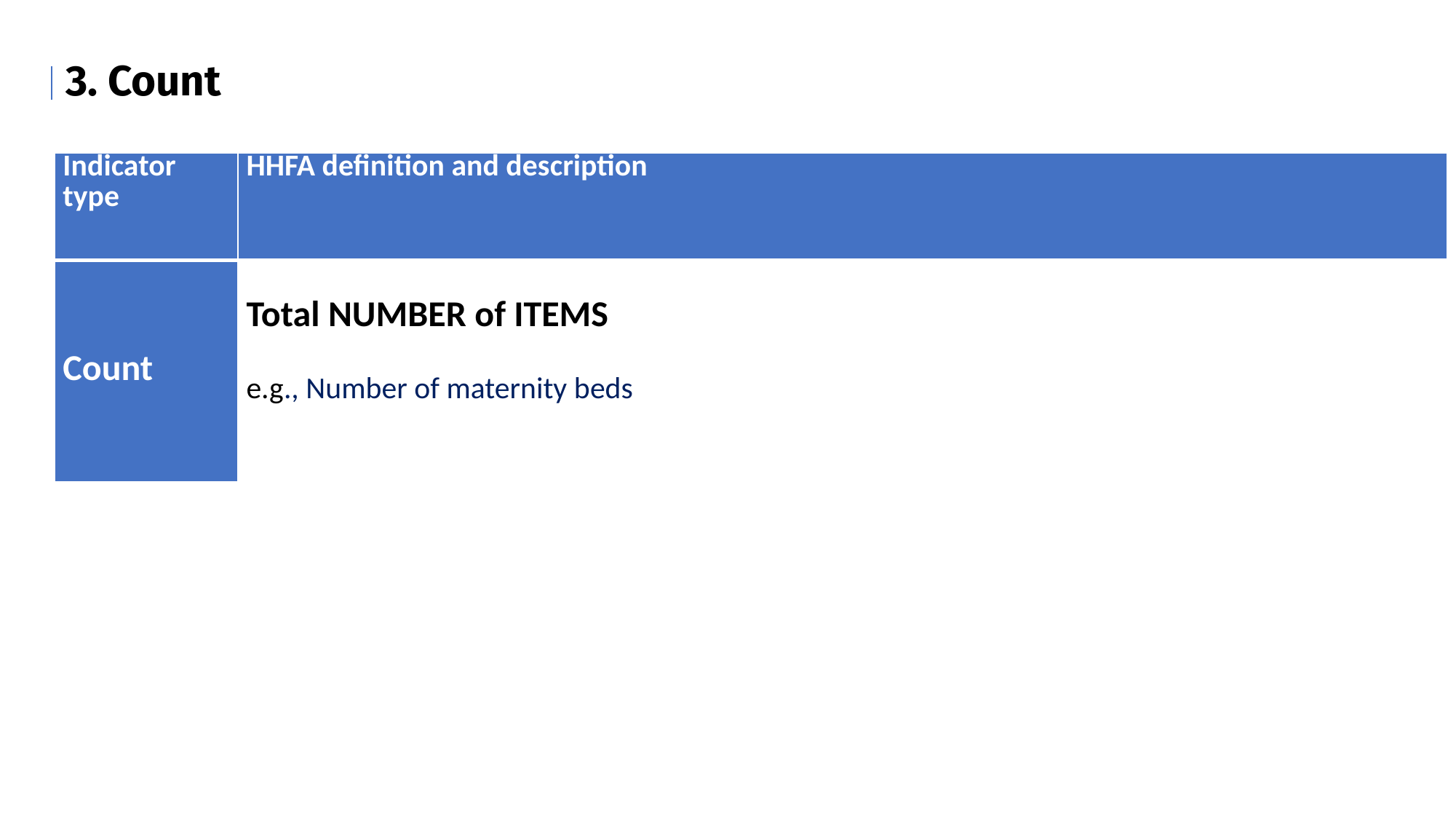

3. Count
| Indicator type | HHFA definition and description |
| --- | --- |
| Count | Total NUMBER of ITEMS e.g., Number of maternity beds |